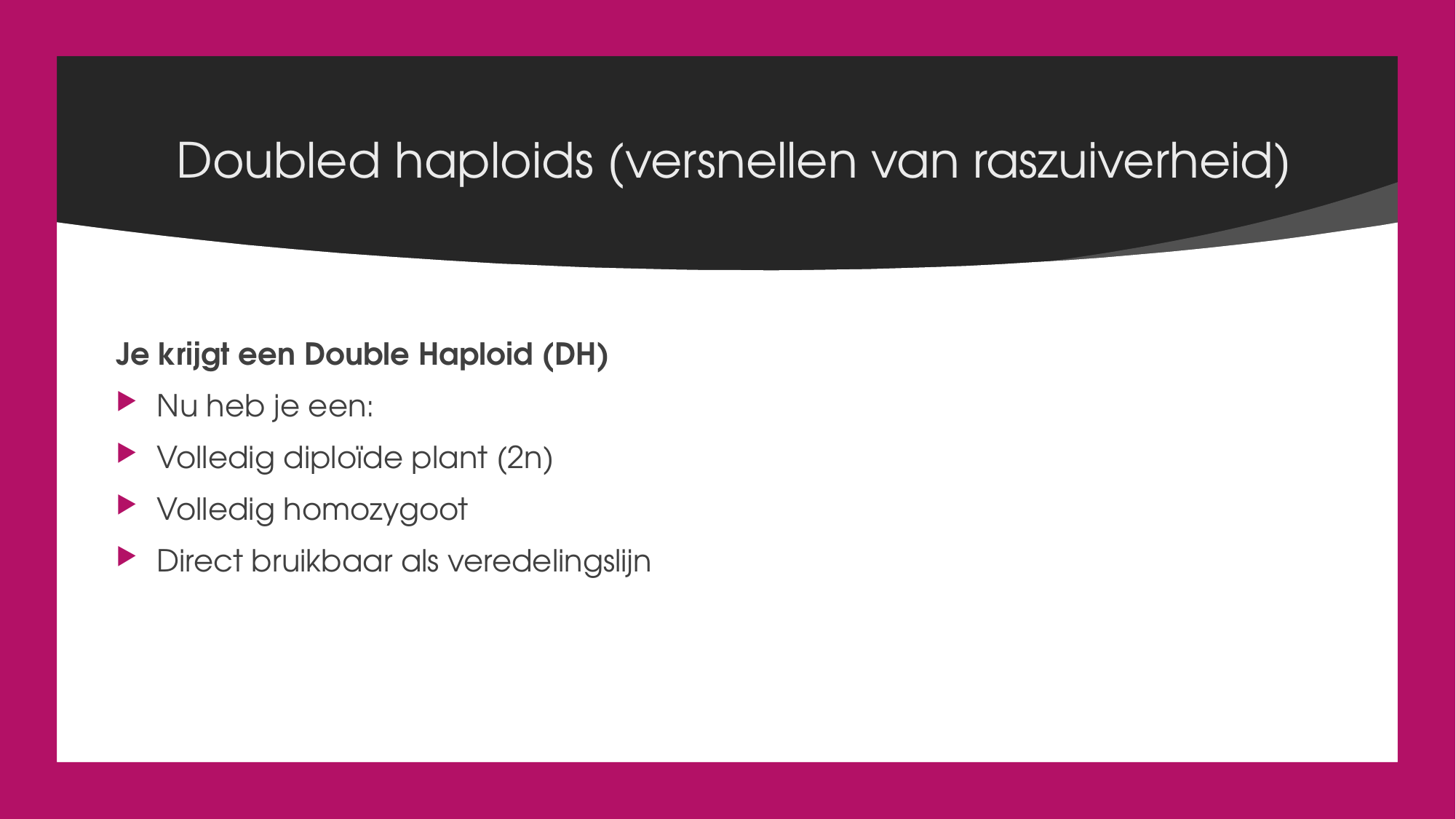

# Doubled haploids (versnellen van raszuiverheid)

Je krijgt een Double Haploid (DH)
Nu heb je een:
Volledig diploïde plant (2n)
Volledig homozygoot
Direct bruikbaar als veredelingslijn